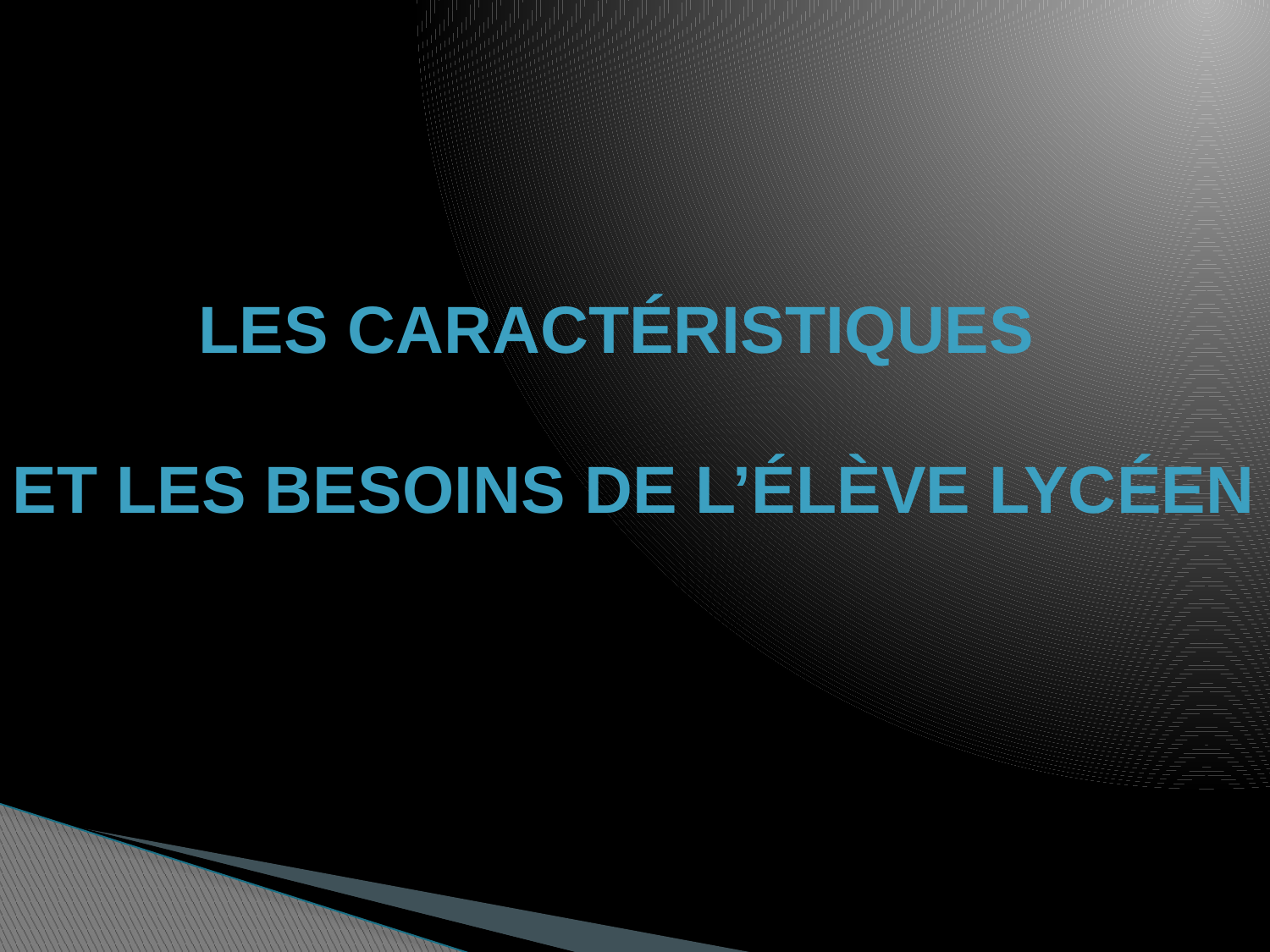

# les caractéristiques et les besoins de l’élève lycéen